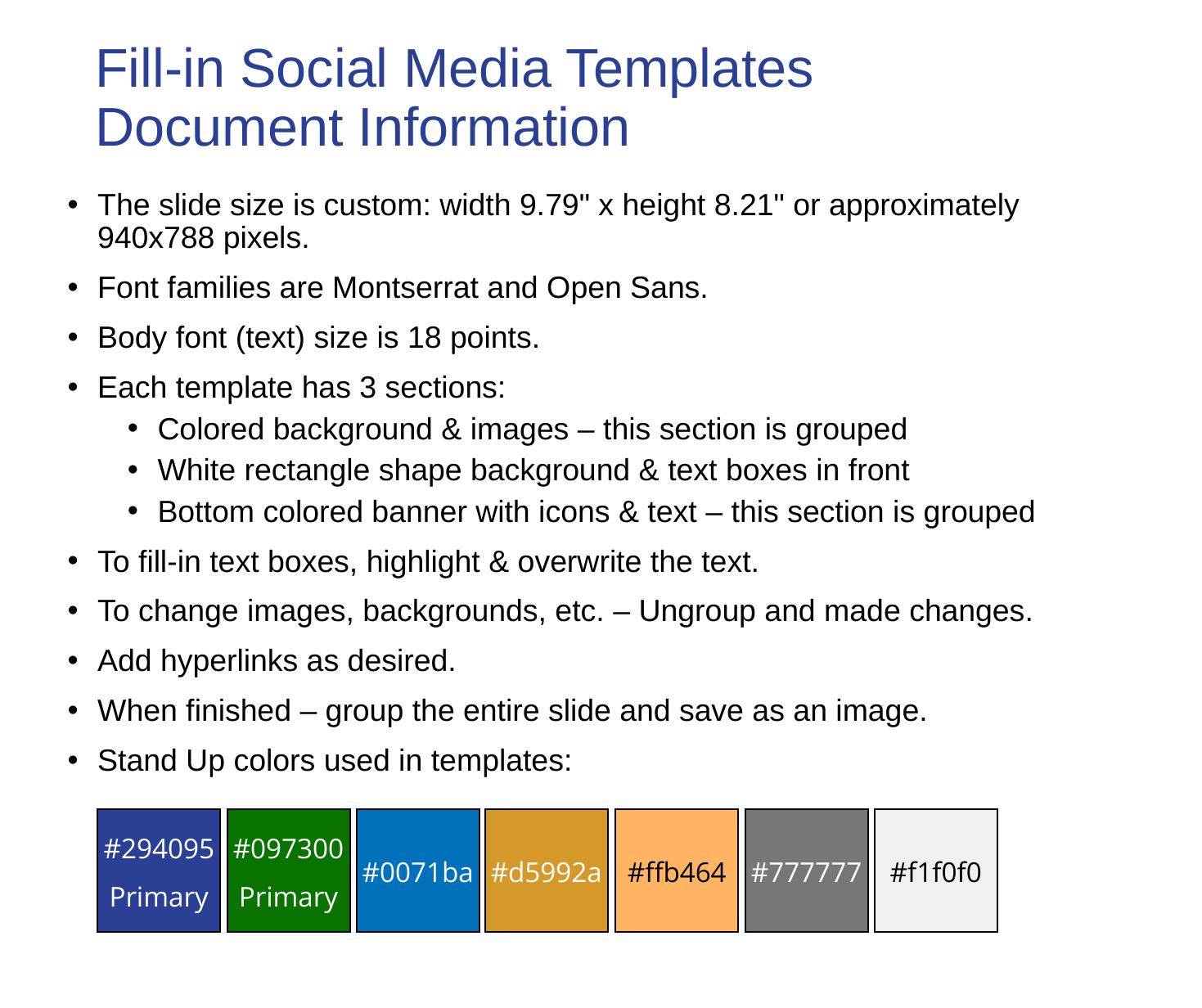

# Fill-in Social Media Templates Document Information
The slide size is custom: width 9.79" x height 8.21" or approximately 940x788 pixels.
Font families are Montserrat and Open Sans.
Body font (text) size is 18 points.
Each template has 3 sections:
Colored background & images – this section is grouped
White rectangle shape background & text boxes in front
Bottom colored banner with icons & text – this section is grouped
To fill-in text boxes, highlight & overwrite the text.
To change images, backgrounds, etc. – Ungroup and made changes.
Add hyperlinks as desired.
When finished – group the entire slide and save as an image.
Stand Up colors used in templates:

#294095
Primary
#097300
Primary
#0071ba
#d5992a
#ffb464
#777777
#f1f0f0